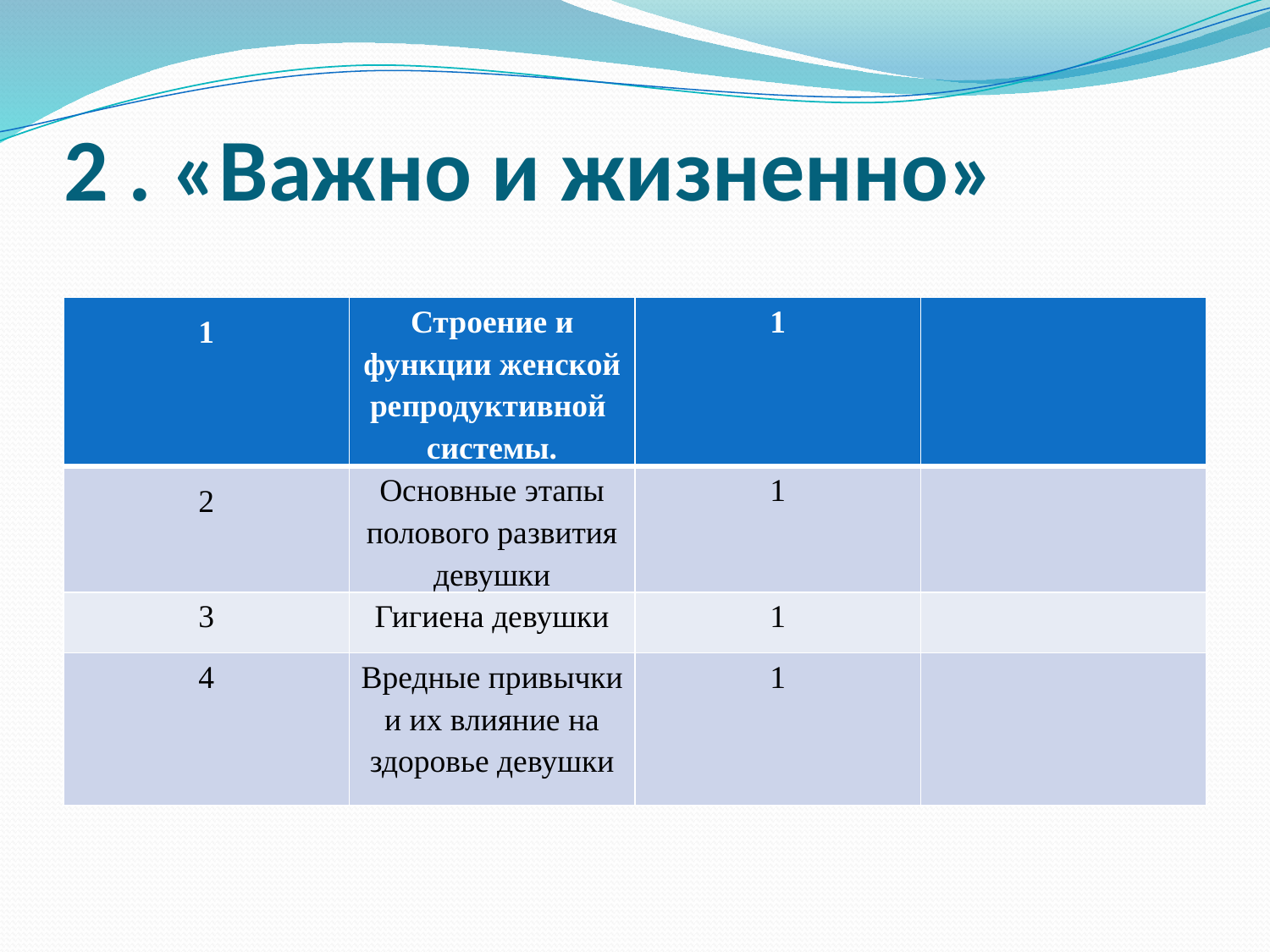

# 2 . «Важно и жизненно»
| 1 | Строение и функции женской репродуктивной системы. | 1 |  |
| --- | --- | --- | --- |
| 2 | Основные этапы полового развития девушки | 1 |  |
| 3 | Гигиена девушки | 1 |  |
| 4 | Вредные привычки и их влияние на здоровье девушки | 1 |  |